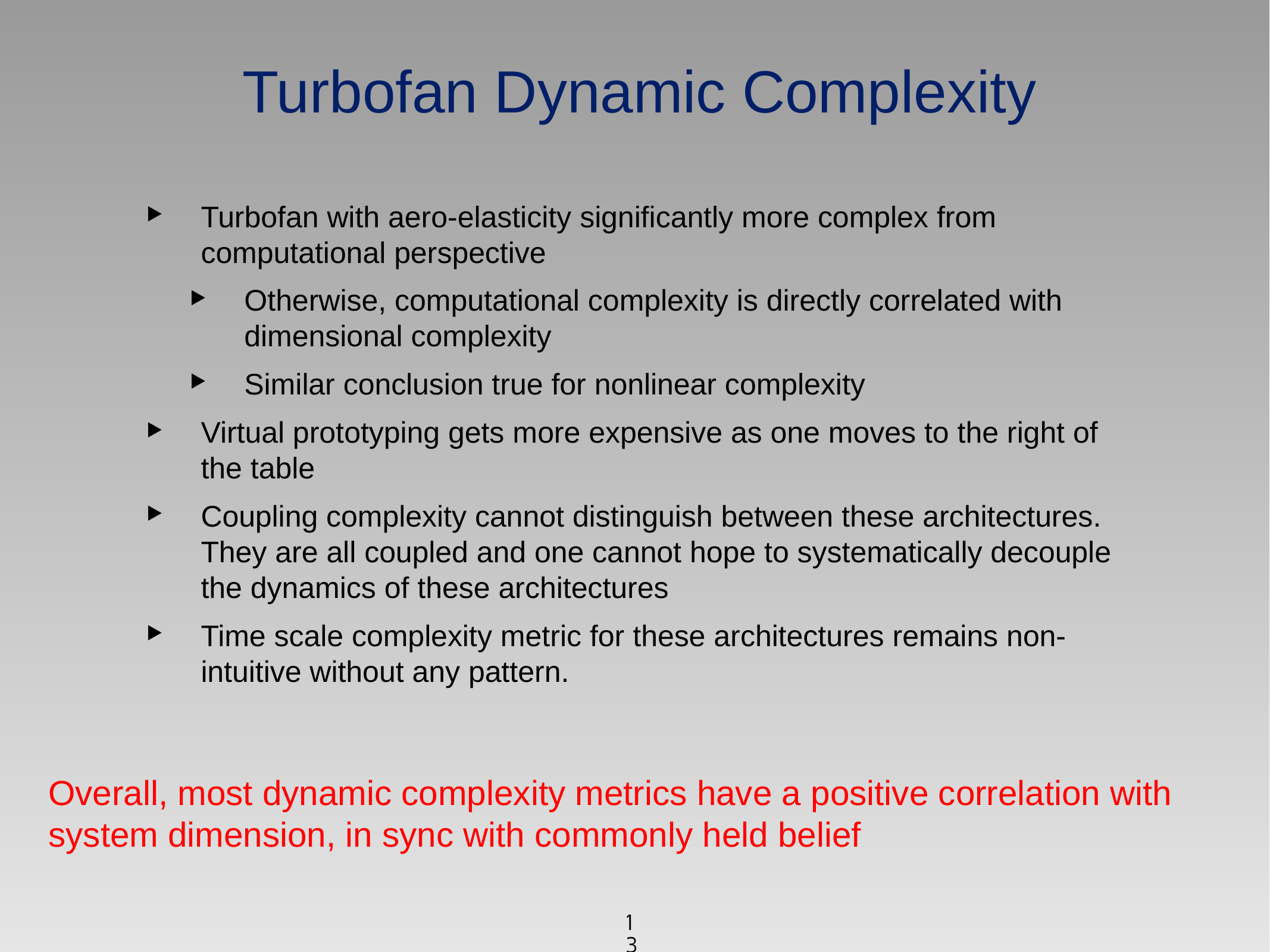

# Turbofan Dynamic Complexity
Turbofan with aero-elasticity significantly more complex from computational perspective
Otherwise, computational complexity is directly correlated with dimensional complexity
Similar conclusion true for nonlinear complexity
Virtual prototyping gets more expensive as one moves to the right of the table
Coupling complexity cannot distinguish between these architectures. They are all coupled and one cannot hope to systematically decouple the dynamics of these architectures
Time scale complexity metric for these architectures remains non-intuitive without any pattern.

Overall, most dynamic complexity metrics have a positive correlation with system dimension, in sync with commonly held belief
13